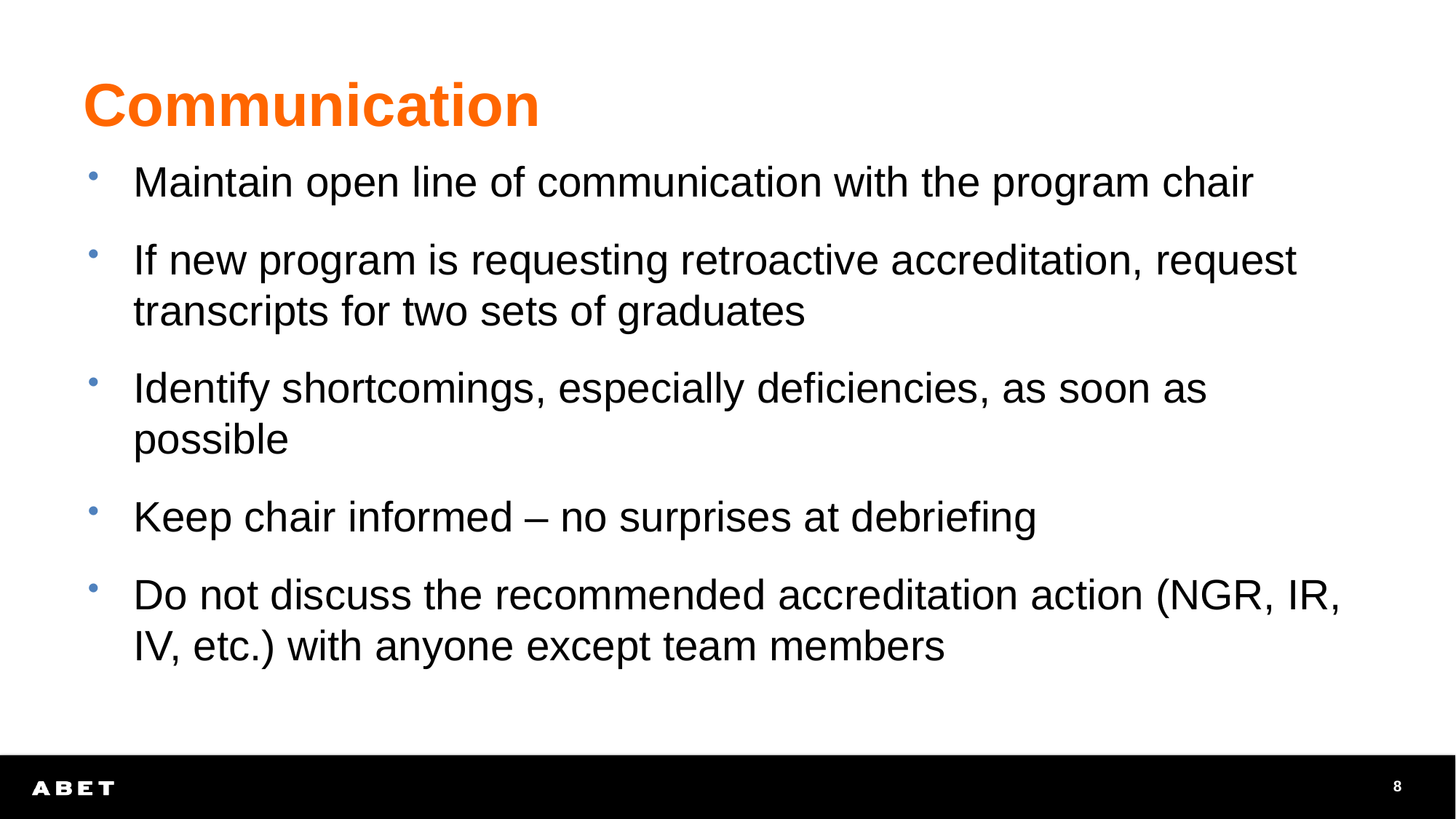

# Communication
Maintain open line of communication with the program chair
If new program is requesting retroactive accreditation, request transcripts for two sets of graduates
Identify shortcomings, especially deficiencies, as soon as possible
Keep chair informed – no surprises at debriefing
Do not discuss the recommended accreditation action (NGR, IR, IV, etc.) with anyone except team members